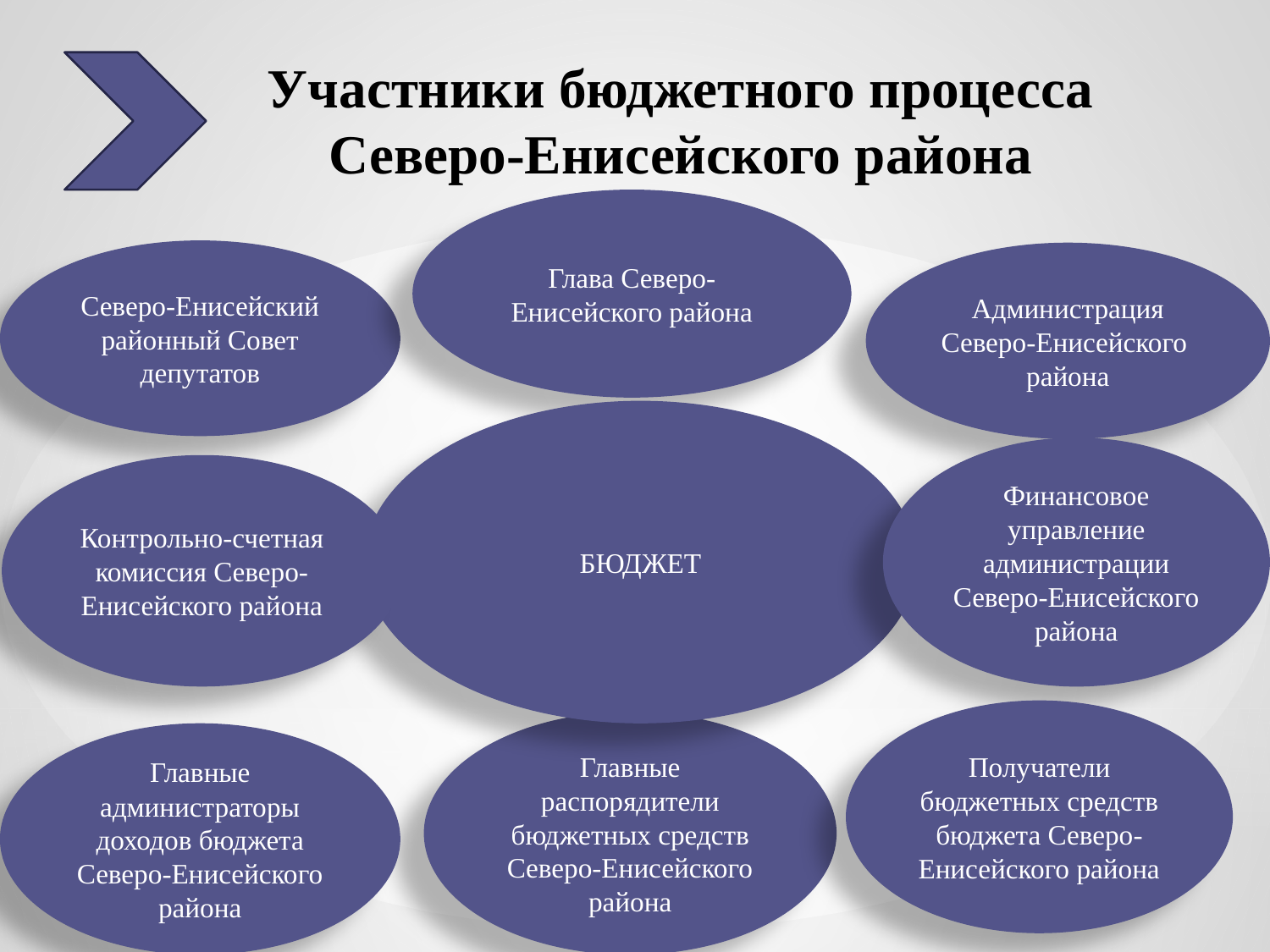

# Участники бюджетного процесса Северо-Енисейского района

Глава Северо-Енисейского района
Северо-Енисейский районный Совет депутатов
Администрация Северо-Енисейского  района
БЮДЖЕТ
Финансовое управление администрации Северо-Енисейского района
Контрольно-счетная комиссия Северо-Енисейского района
Получатели бюджетных средств бюджета Северо-Енисейского района
Главные распорядители бюджетных средств Северо-Енисейского района
Главные администраторы доходов бюджета Северо-Енисейского района